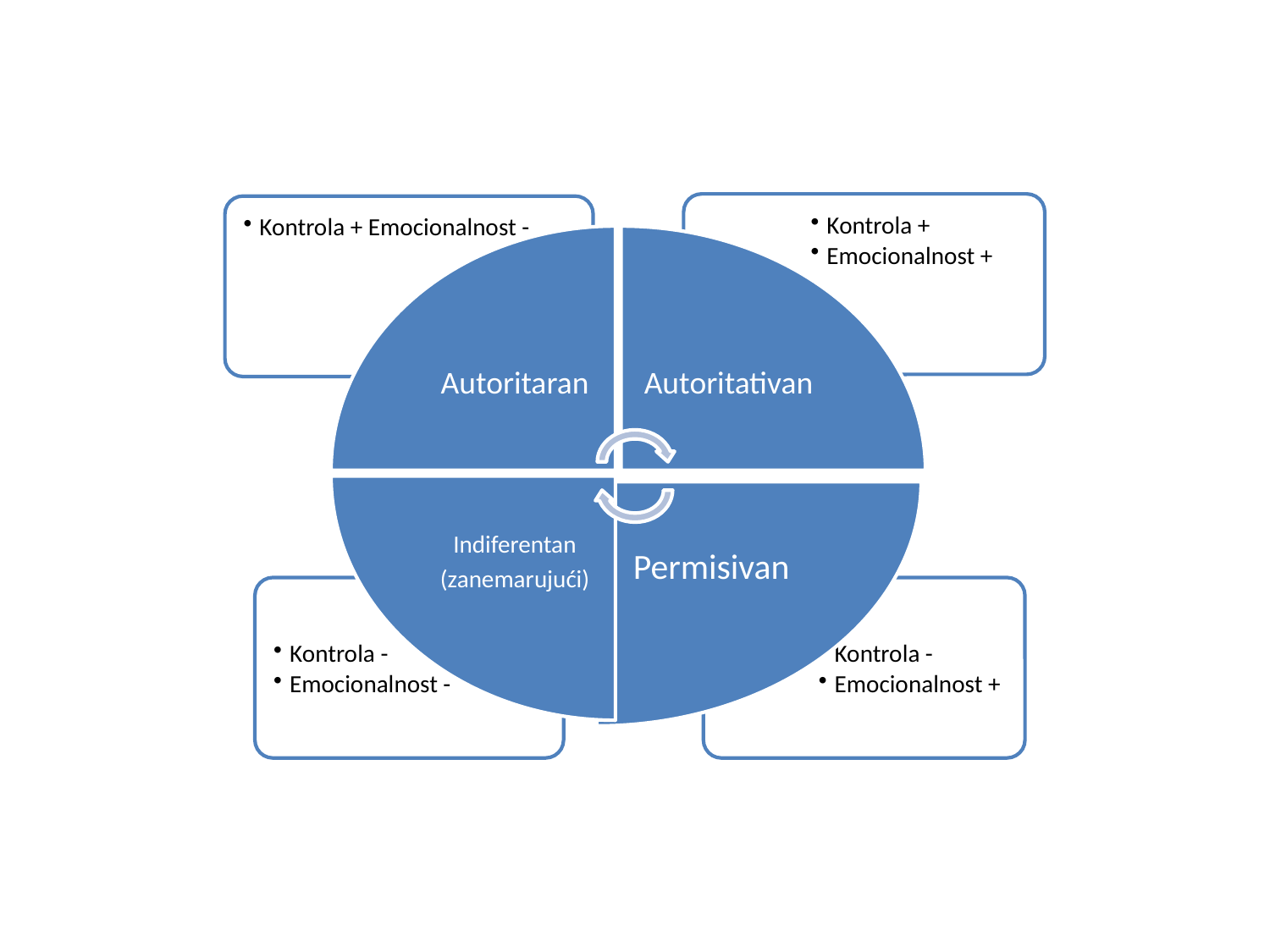

Kontrola -
Emocionalnost +
Kontrola -
Emocionalnost -
Kontrola +
Emocionalnost +
Kontrola + Emocionalnost -
Autoritaran
Autoritativan
Permisivan
Indiferentan
(zanemarujući)